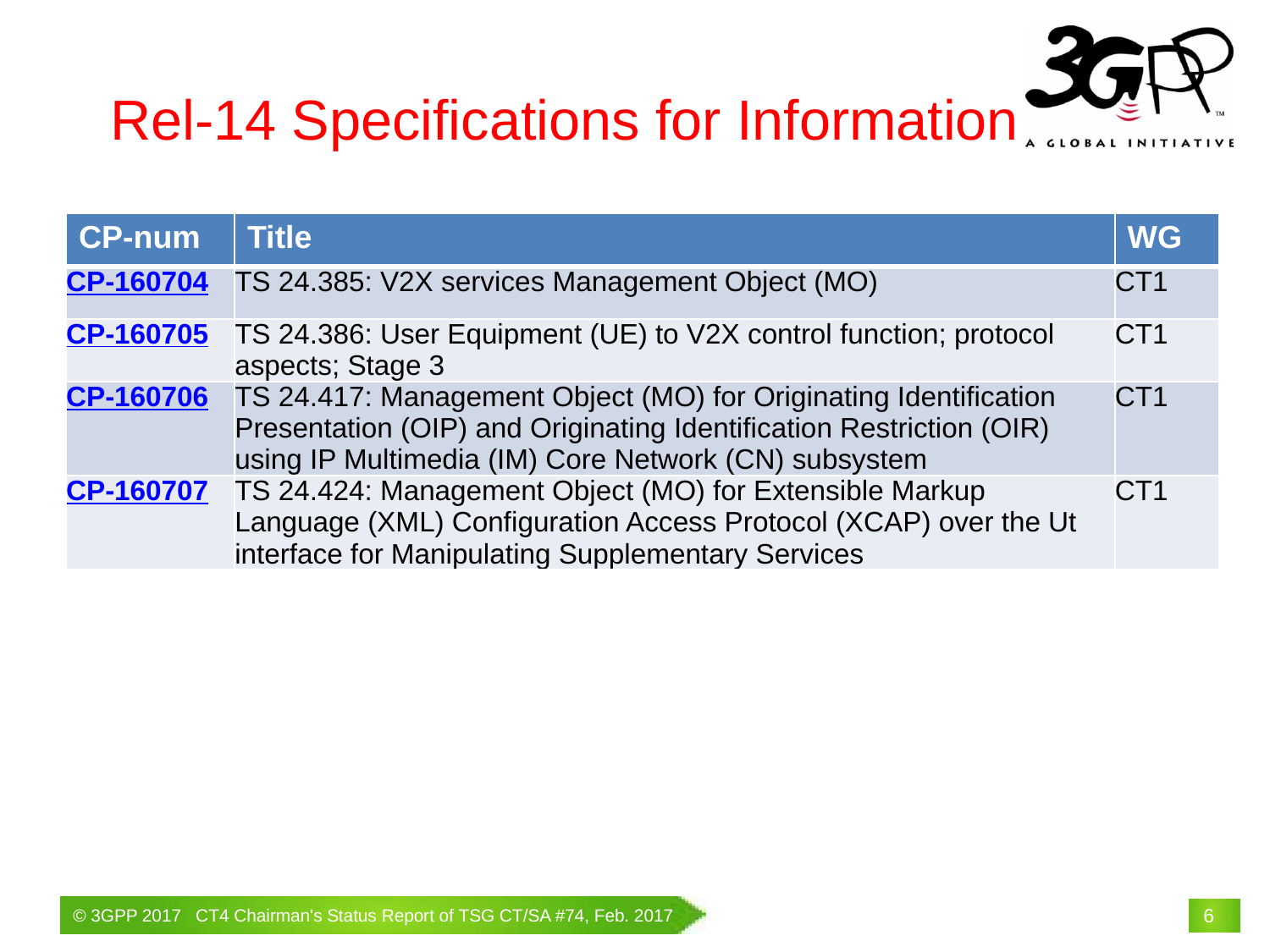

# Rel-14 Specifications for Information
| CP-num | Title | WG |
| --- | --- | --- |
| CP-160704 | TS 24.385: V2X services Management Object (MO) | CT1 |
| CP-160705 | TS 24.386: User Equipment (UE) to V2X control function; protocol aspects; Stage 3 | CT1 |
| CP-160706 | TS 24.417: Management Object (MO) for Originating Identification Presentation (OIP) and Originating Identification Restriction (OIR) using IP Multimedia (IM) Core Network (CN) subsystem | CT1 |
| CP-160707 | TS 24.424: Management Object (MO) for Extensible Markup Language (XML) Configuration Access Protocol (XCAP) over the Ut interface for Manipulating Supplementary Services | CT1 |